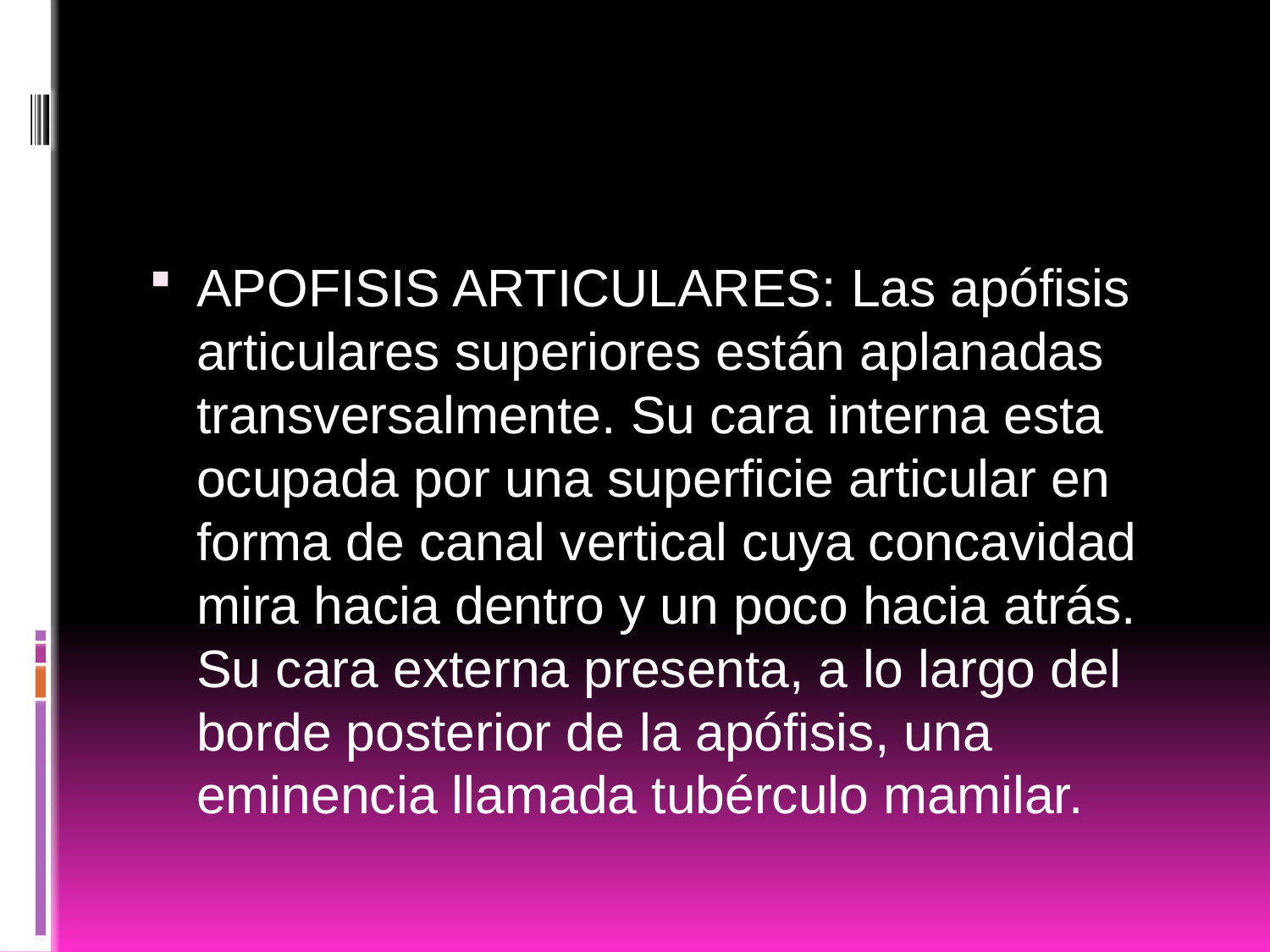

#
APOFISIS ARTICULARES: Las apófisis articulares superiores están aplanadas transversalmente. Su cara interna esta ocupada por una superficie articular en forma de canal vertical cuya concavidad mira hacia dentro y un poco hacia atrás. Su cara externa presenta, a lo largo del borde posterior de la apófisis, una eminencia llamada tubérculo mamilar.